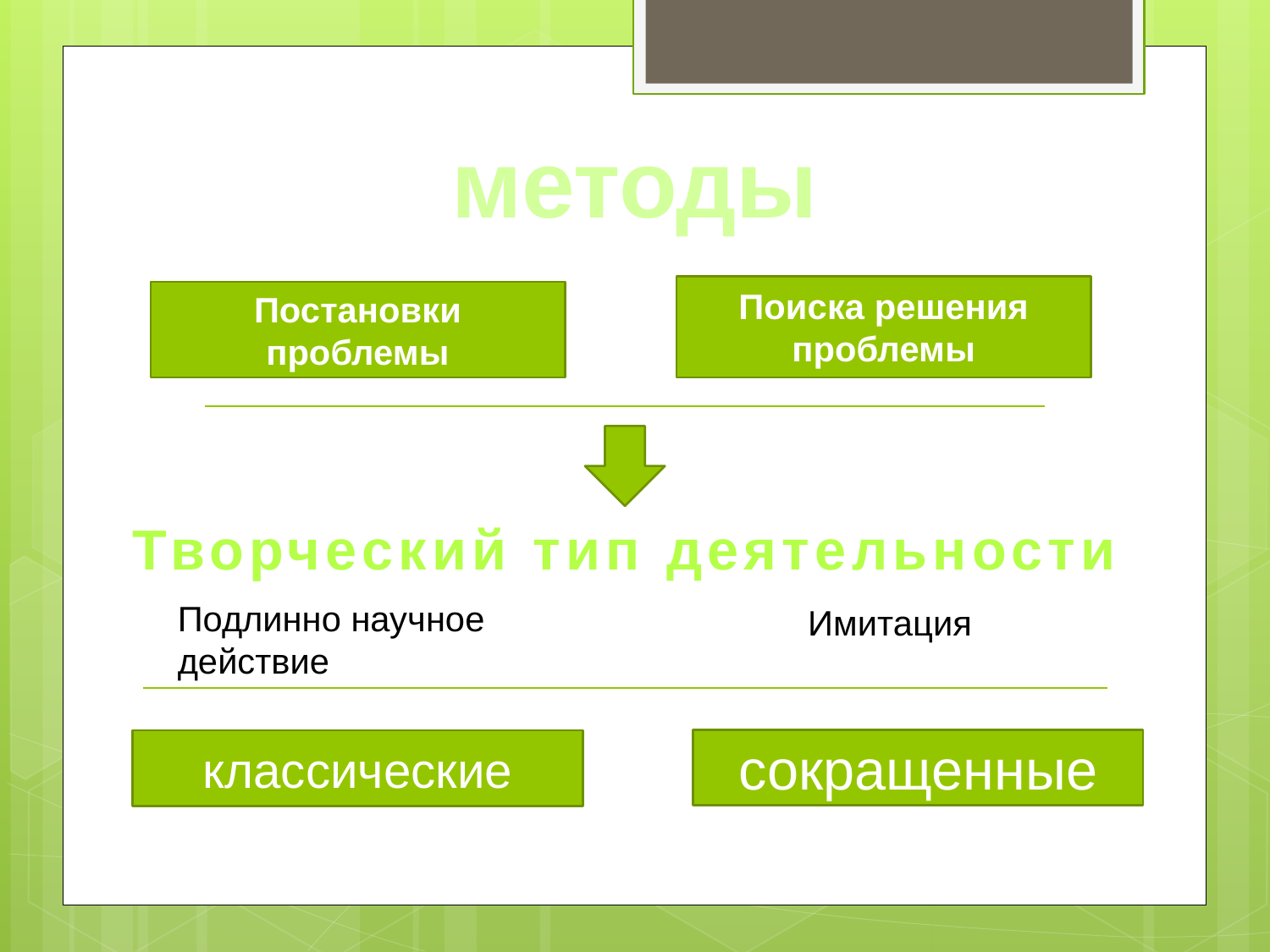

методы
Поиска решения проблемы
Постановки проблемы

Творческий тип деятельности
Подлинно научное
действие
Имитация
сокращенные
классические